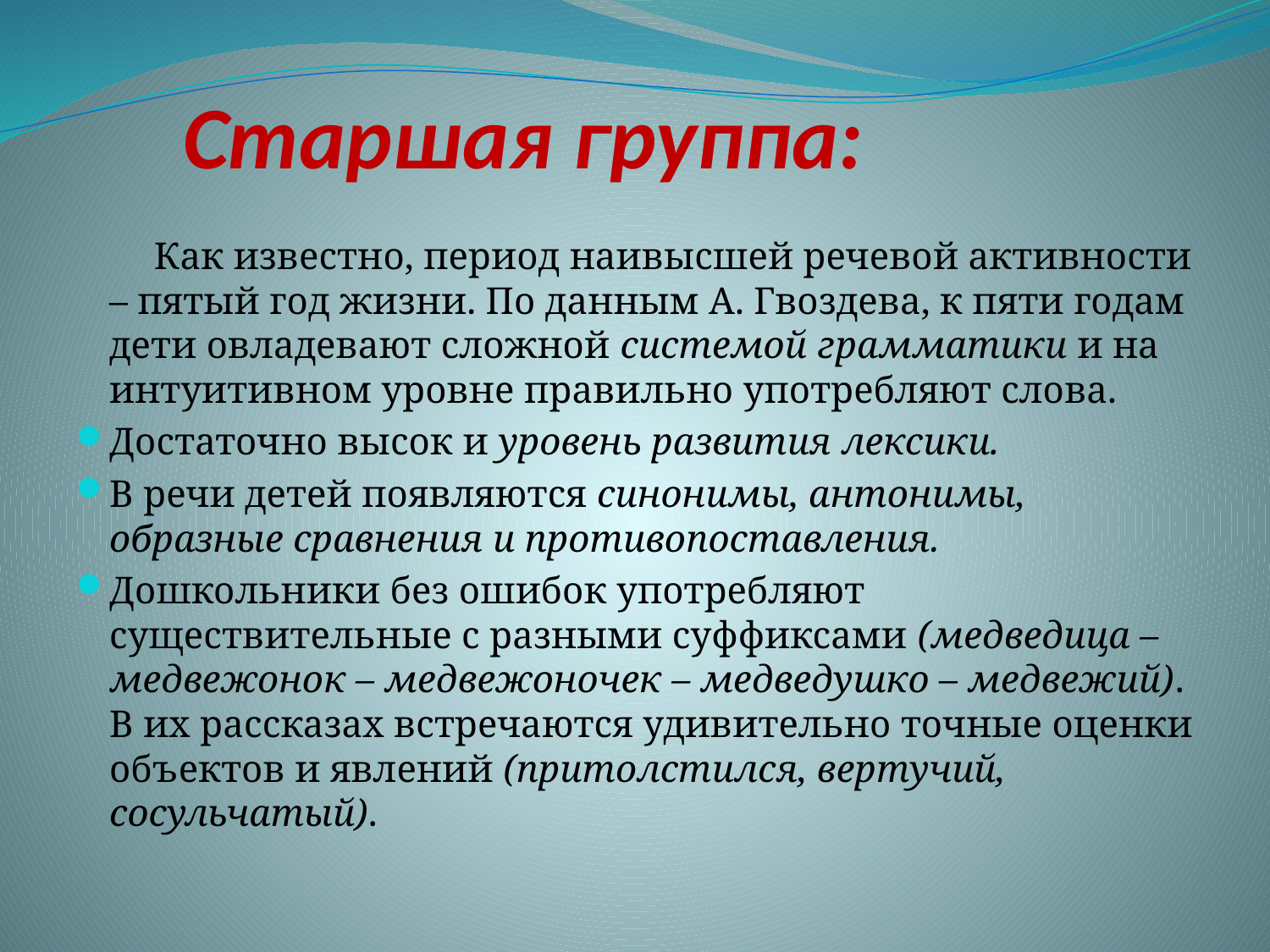

# Старшая группа:
        Как известно, период наивысшей речевой активности – пятый год жизни. По данным А. Гвоздева, к пяти годам дети овладевают сложной системой грамматики и на интуитивном уровне правильно употребляют слова.
Достаточно высок и уровень развития лексики.
В речи детей появляются синонимы, антонимы, образные сравнения и противопоставления.
Дошкольники без ошибок употребляют существительные с разными суффиксами (медведица – медвежонок – медвежоночек – медведушко – медвежий). В их рассказах встречаются удивительно точные оценки объектов и явлений (притолстился, вертучий, сосульчатый).